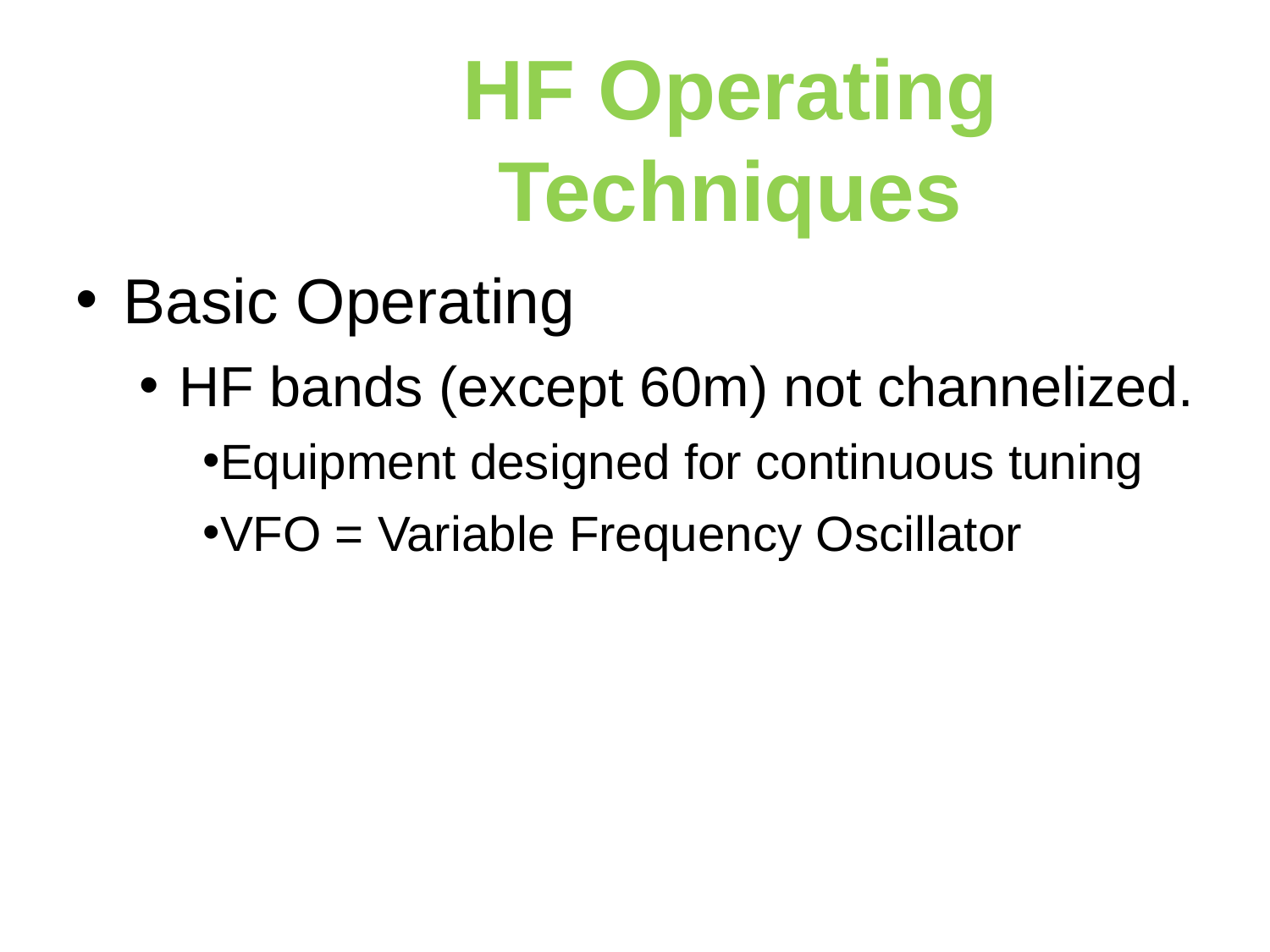

HF Operating Techniques
Basic Operating
HF bands (except 60m) not channelized.
Equipment designed for continuous tuning
VFO = Variable Frequency Oscillator